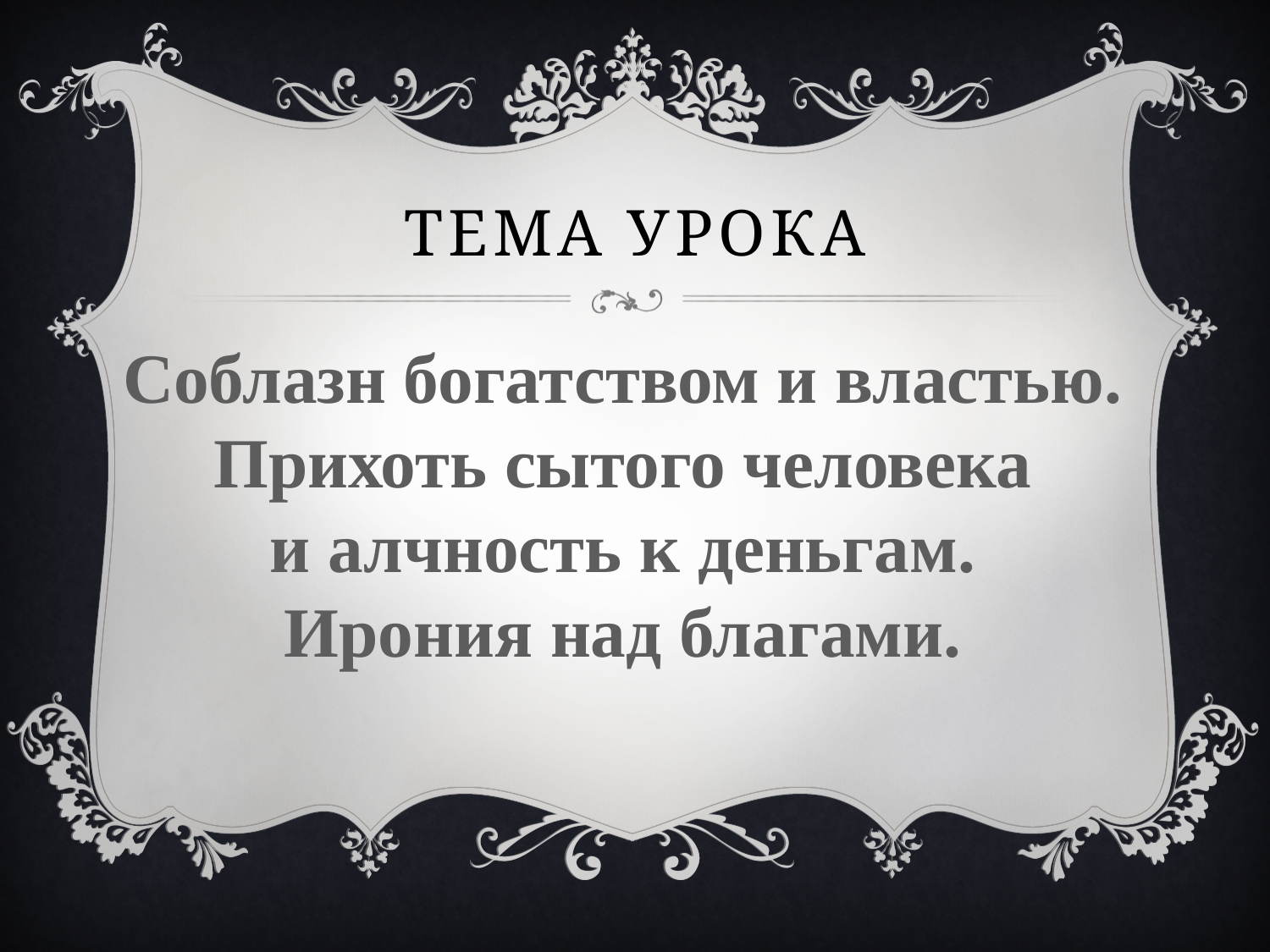

# Тема урока
Соблазн богатством и властью.
Прихоть сытого человека
и алчность к деньгам.
Ирония над благами.